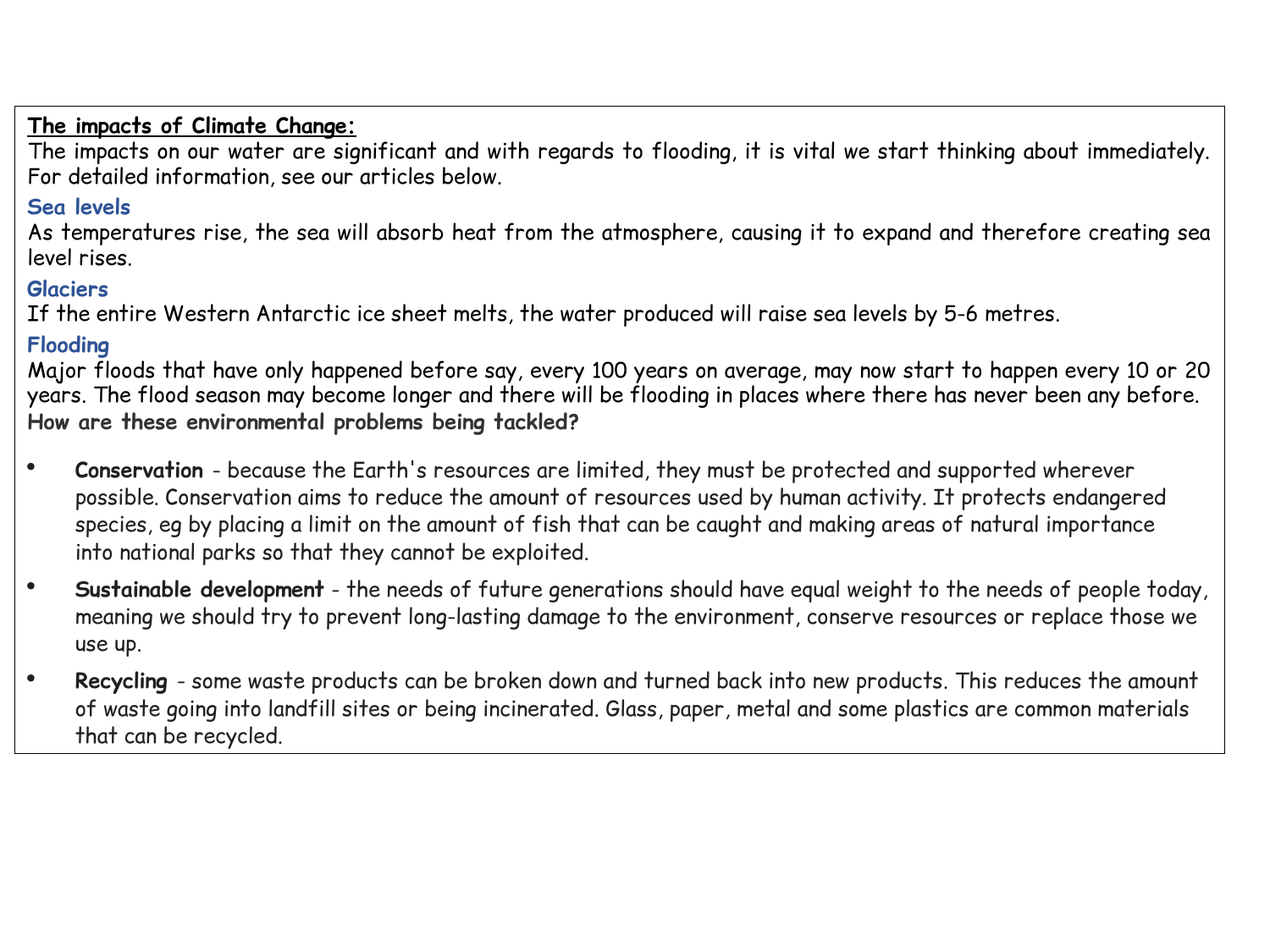

The impacts of Climate Change:
The impacts on our water are significant and with regards to flooding, it is vital we start thinking about immediately. For detailed information, see our articles below.
Sea levels
As temperatures rise, the sea will absorb heat from the atmosphere, causing it to expand and therefore creating sea level rises.
Glaciers
If the entire Western Antarctic ice sheet melts, the water produced will raise sea levels by 5-6 metres.
Flooding
Major floods that have only happened before say, every 100 years on average, may now start to happen every 10 or 20 years. The flood season may become longer and there will be flooding in places where there has never been any before.
How are these environmental problems being tackled?
Conservation - because the Earth's resources are limited, they must be protected and supported wherever possible. Conservation aims to reduce the amount of resources used by human activity. It protects endangered species, eg by placing a limit on the amount of fish that can be caught and making areas of natural importance into national parks so that they cannot be exploited.
Sustainable development - the needs of future generations should have equal weight to the needs of people today, meaning we should try to prevent long-lasting damage to the environment, conserve resources or replace those we use up.
Recycling - some waste products can be broken down and turned back into new products. This reduces the amount of waste going into landfill sites or being incinerated. Glass, paper, metal and some plastics are common materials that can be recycled.